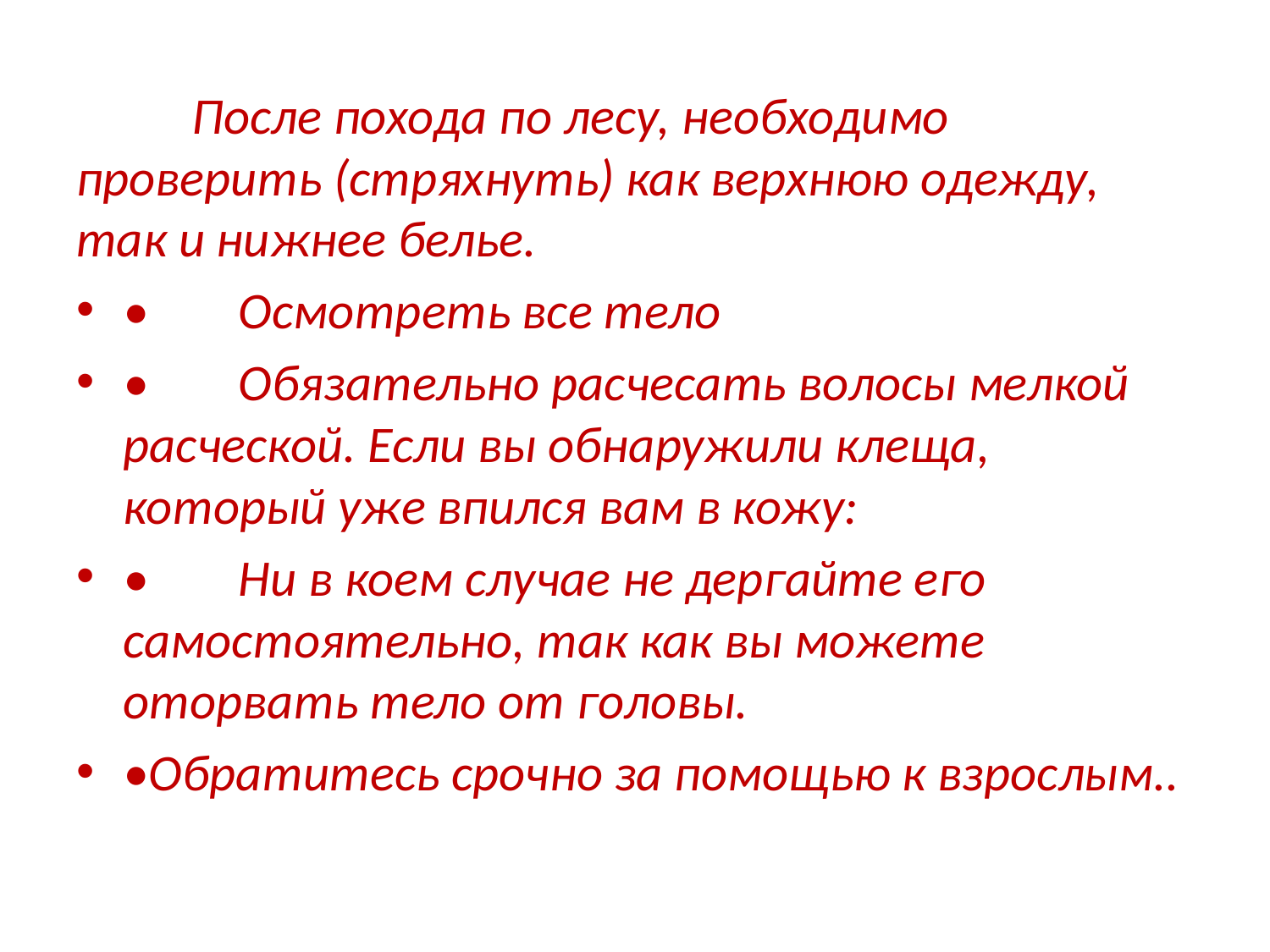

После похода по лесу, необходимо проверить (стряхнуть) как верхнюю одежду, так и нижнее белье.
•	Осмотреть все тело
•	Обязательно расчесать волосы мелкой расческой. Если вы обнаружили клеща, который уже впился вам в кожу:
•	Ни в коем случае не дергайте его самостоятельно, так как вы можете оторвать тело от головы.
•Обратитесь срочно за помощью к взрослым..